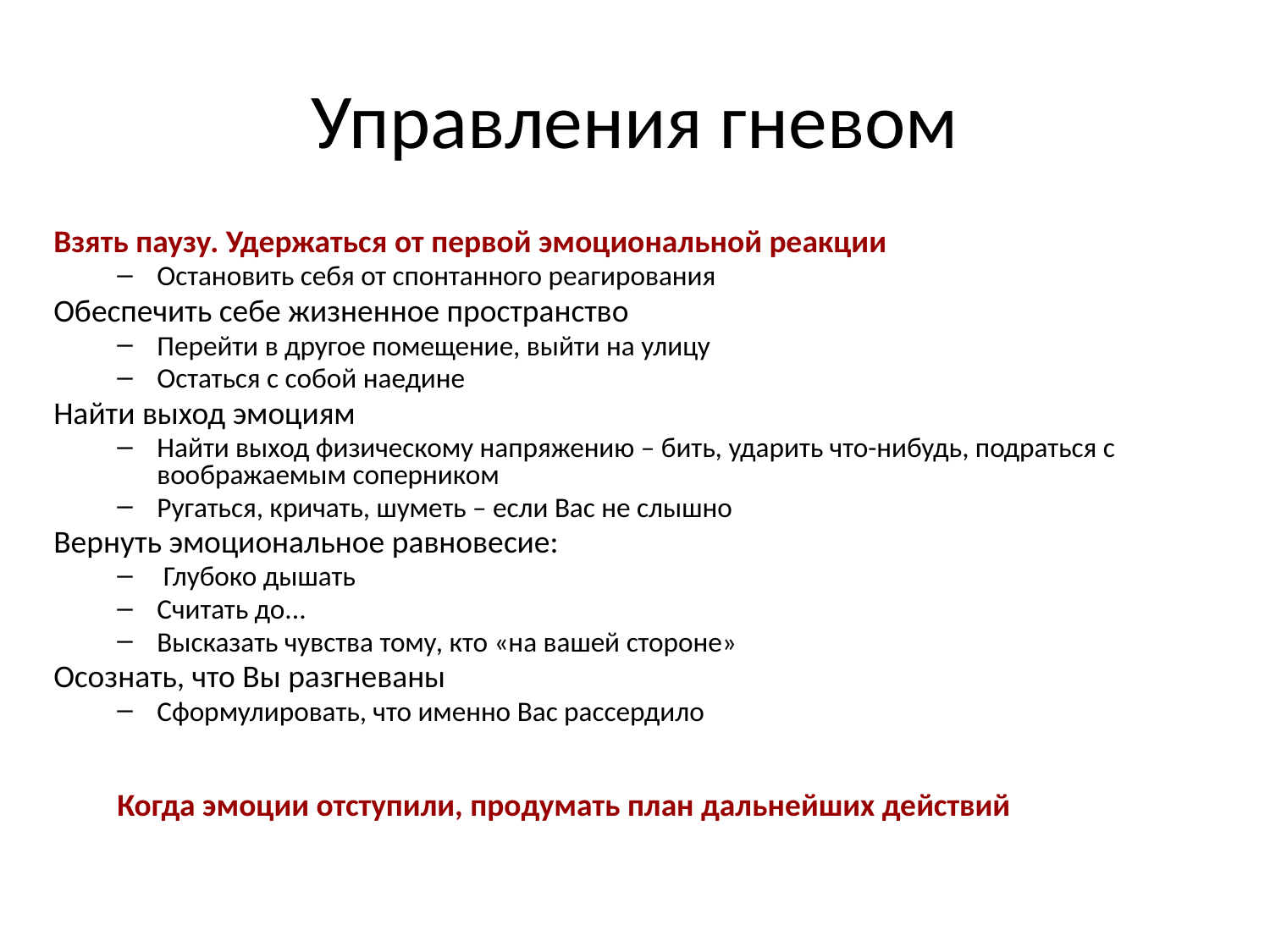

# Управления гневом
Взять паузу. Удержаться от первой эмоциональной реакции
Остановить себя от спонтанного реагирования
Обеспечить себе жизненное пространство
Перейти в другое помещение, выйти на улицу
Остаться с собой наедине
Найти выход эмоциям
Найти выход физическому напряжению – бить, ударить что-нибудь, подраться с воображаемым соперником
Ругаться, кричать, шуметь – если Вас не слышно
Вернуть эмоциональное равновесие:
 Глубоко дышать
Считать до...
Высказать чувства тому, кто «на вашей стороне»
Осознать, что Вы разгневаны
Сформулировать, что именно Вас рассердило

Когда эмоции отступили, продумать план дальнейших действий